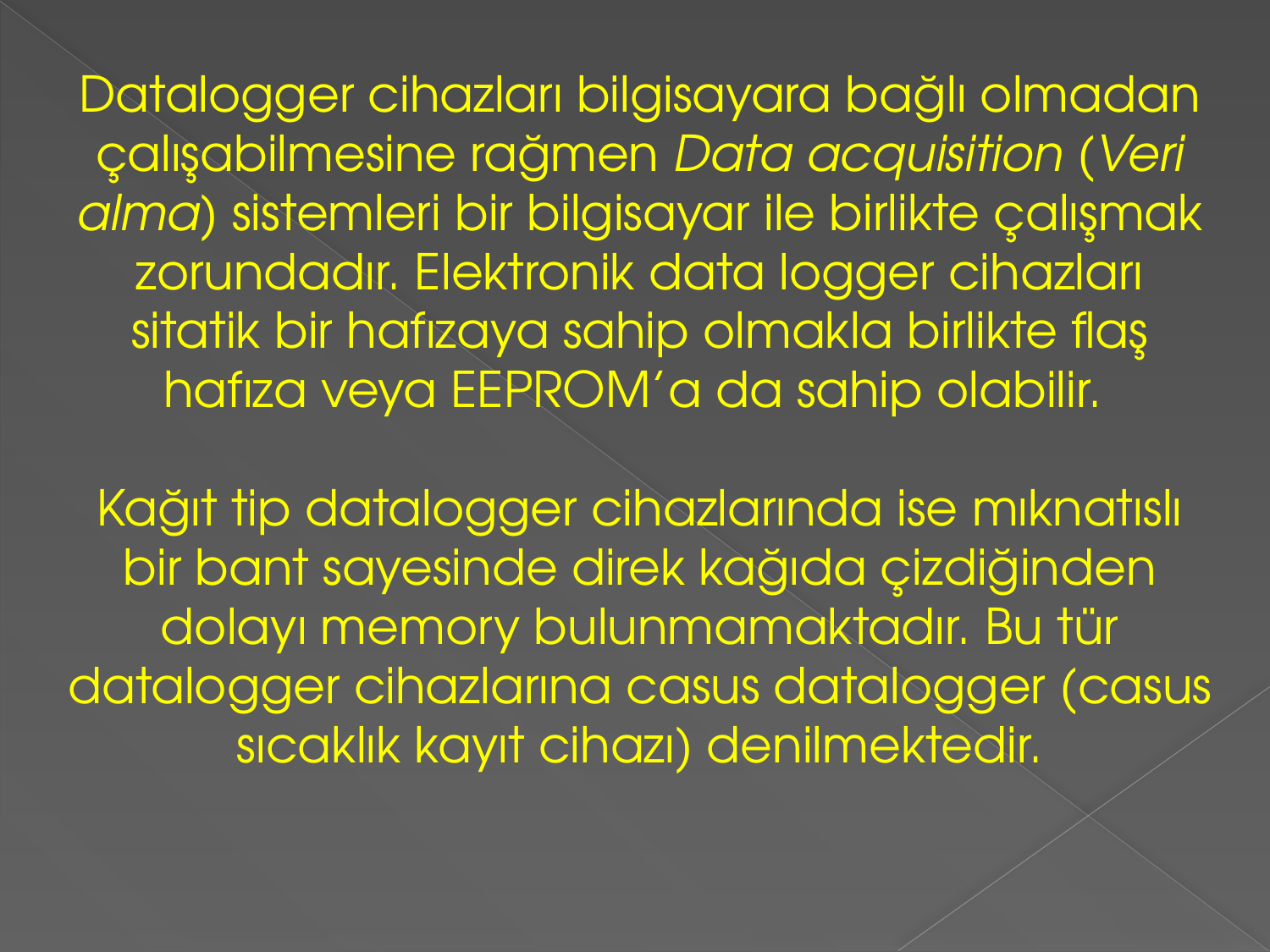

Datalogger cihazları bilgisayara bağlı olmadan çalışabilmesine rağmen Data acquisition (Veri alma) sistemleri bir bilgisayar ile birlikte çalışmak zorundadır. Elektronik data logger cihazları sitatik bir hafızaya sahip olmakla birlikte flaş hafıza veya EEPROM’a da sahip olabilir.

Kağıt tip datalogger cihazlarında ise mıknatıslı bir bant sayesinde direk kağıda çizdiğinden dolayı memory bulunmamaktadır. Bu tür datalogger cihazlarına casus datalogger (casus sıcaklık kayıt cihazı) denilmektedir.